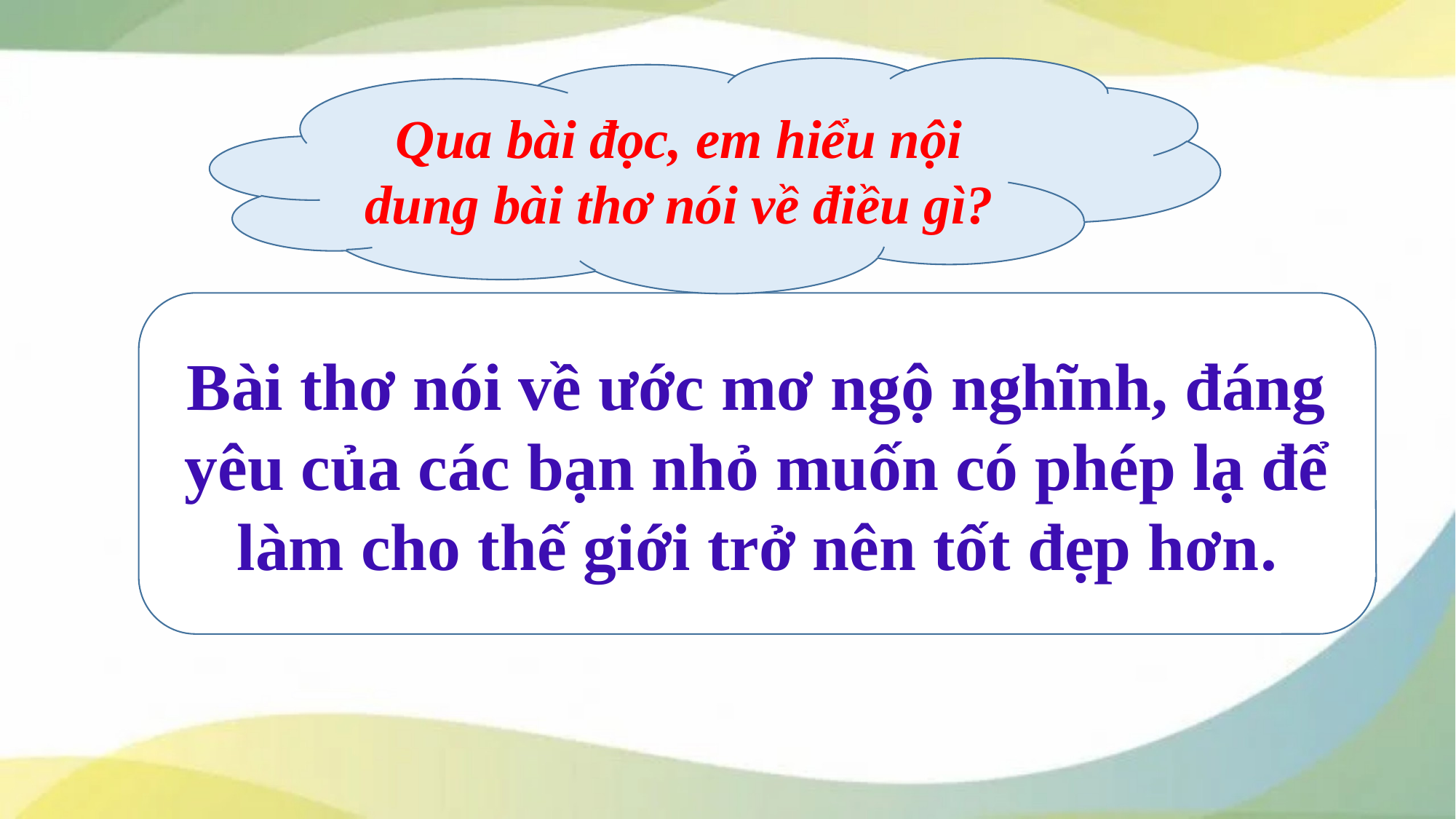

Qua bài đọc, em hiểu nội dung bài thơ nói về điều gì?
NỘI DUNG
#
Bài thơ nói về ước mơ ngộ nghĩnh, đáng yêu của các bạn nhỏ muốn có phép lạ để làm cho thế giới trở nên tốt đẹp hơn.